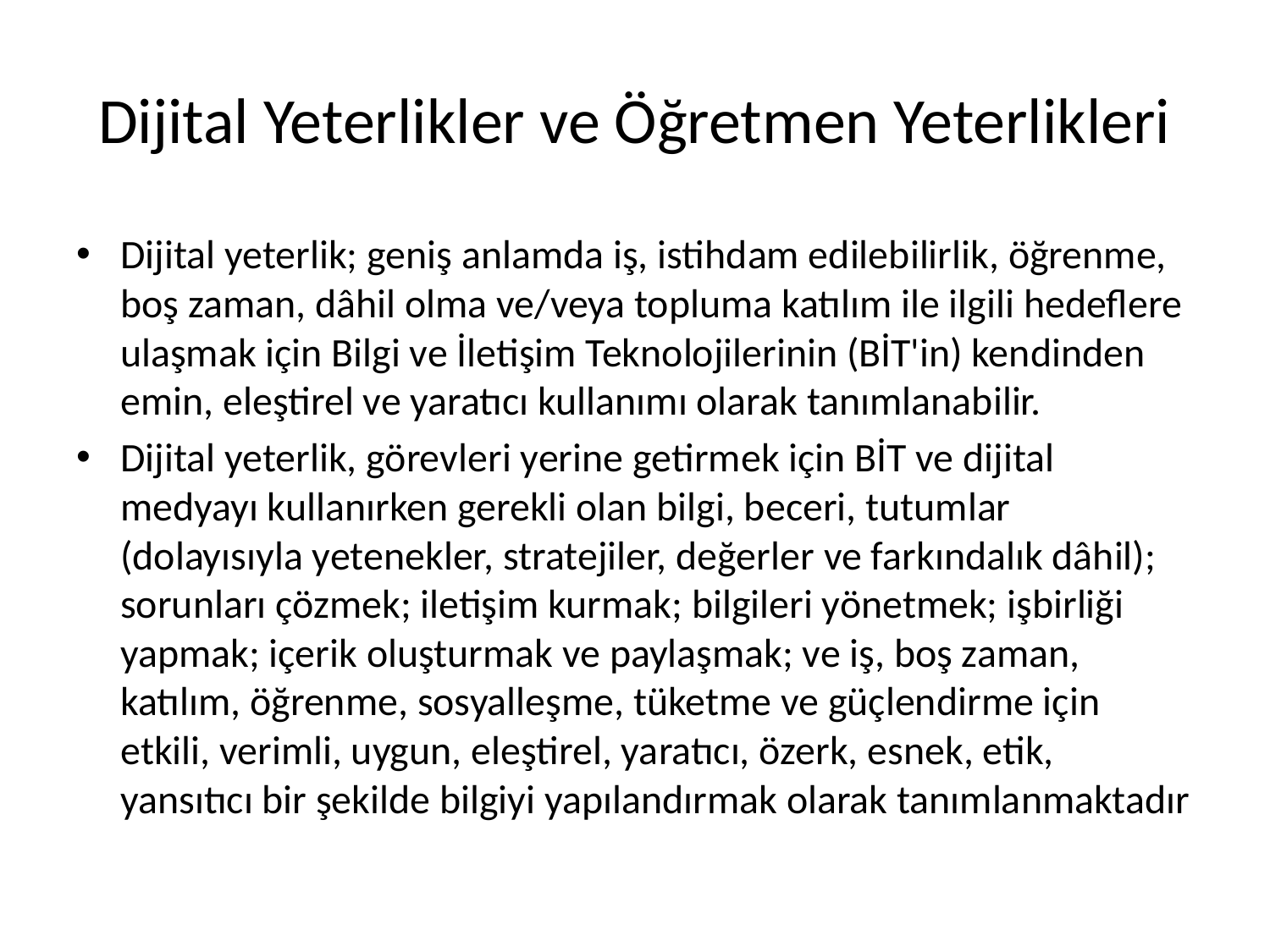

# Dijital Yeterlikler ve Öğretmen Yeterlikleri
Dijital yeterlik; geniş anlamda iş, istihdam edilebilirlik, öğrenme, boş zaman, dâhil olma ve/veya topluma katılım ile ilgili hedeflere ulaşmak için Bilgi ve İletişim Teknolojilerinin (BİT'in) kendinden emin, eleştirel ve yaratıcı kullanımı olarak tanımlanabilir.
Dijital yeterlik, görevleri yerine getirmek için BİT ve dijital medyayı kullanırken gerekli olan bilgi, beceri, tutumlar (dolayısıyla yetenekler, stratejiler, değerler ve farkındalık dâhil); sorunları çözmek; iletişim kurmak; bilgileri yönetmek; işbirliği yapmak; içerik oluşturmak ve paylaşmak; ve iş, boş zaman, katılım, öğrenme, sosyalleşme, tüketme ve güçlendirme için etkili, verimli, uygun, eleştirel, yaratıcı, özerk, esnek, etik, yansıtıcı bir şekilde bilgiyi yapılandırmak olarak tanımlanmaktadır